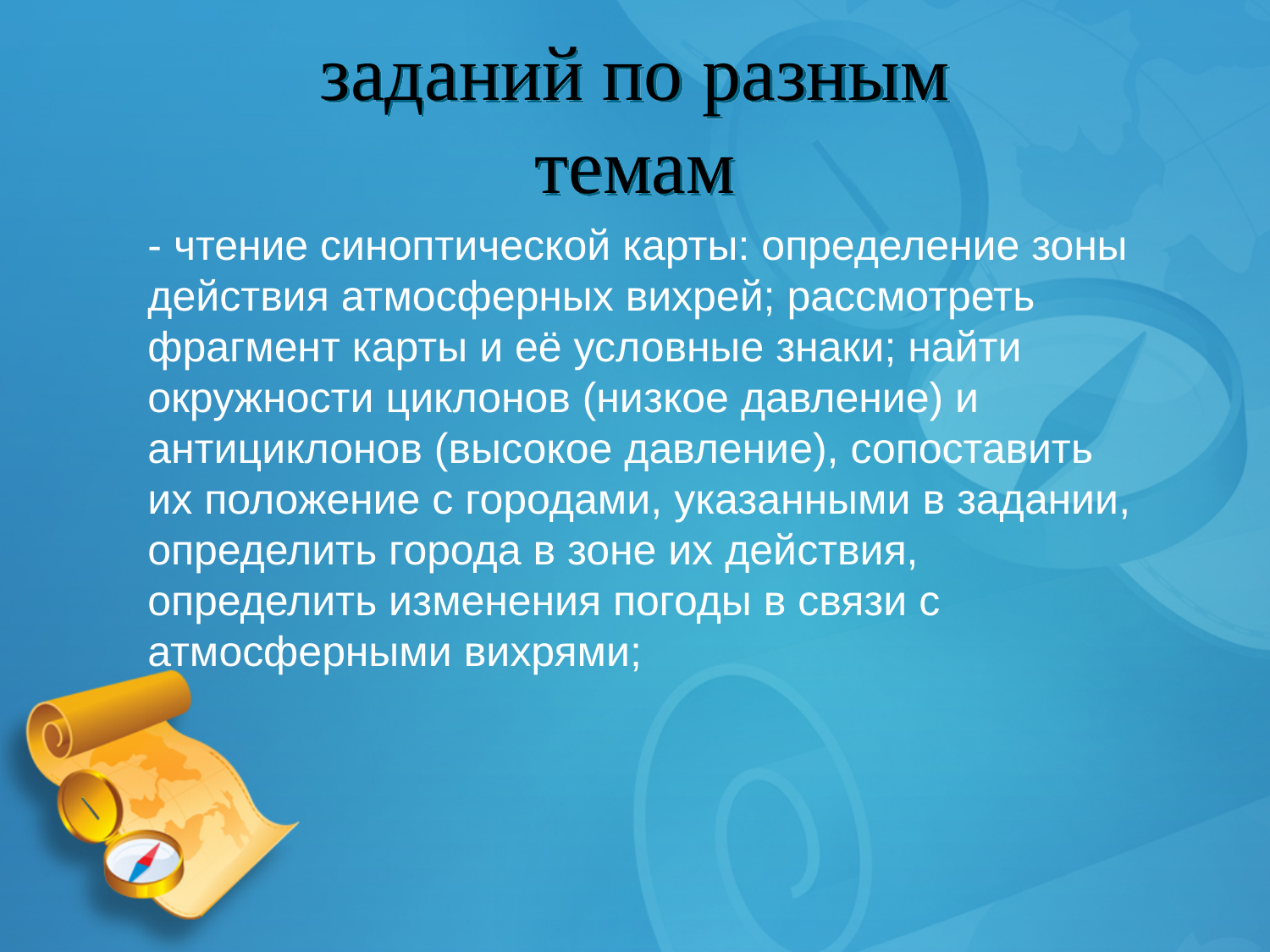

# заданий по разным темам
- чтение синоптической карты: определение зоны действия атмосферных вихрей; рассмотреть фрагмент карты и её условные знаки; найти окружности циклонов (низкое давление) и антициклонов (высокое давление), сопоставить их положение с городами, указанными в задании, определить города в зоне их действия, определить изменения погоды в связи с атмосферными вихрями;